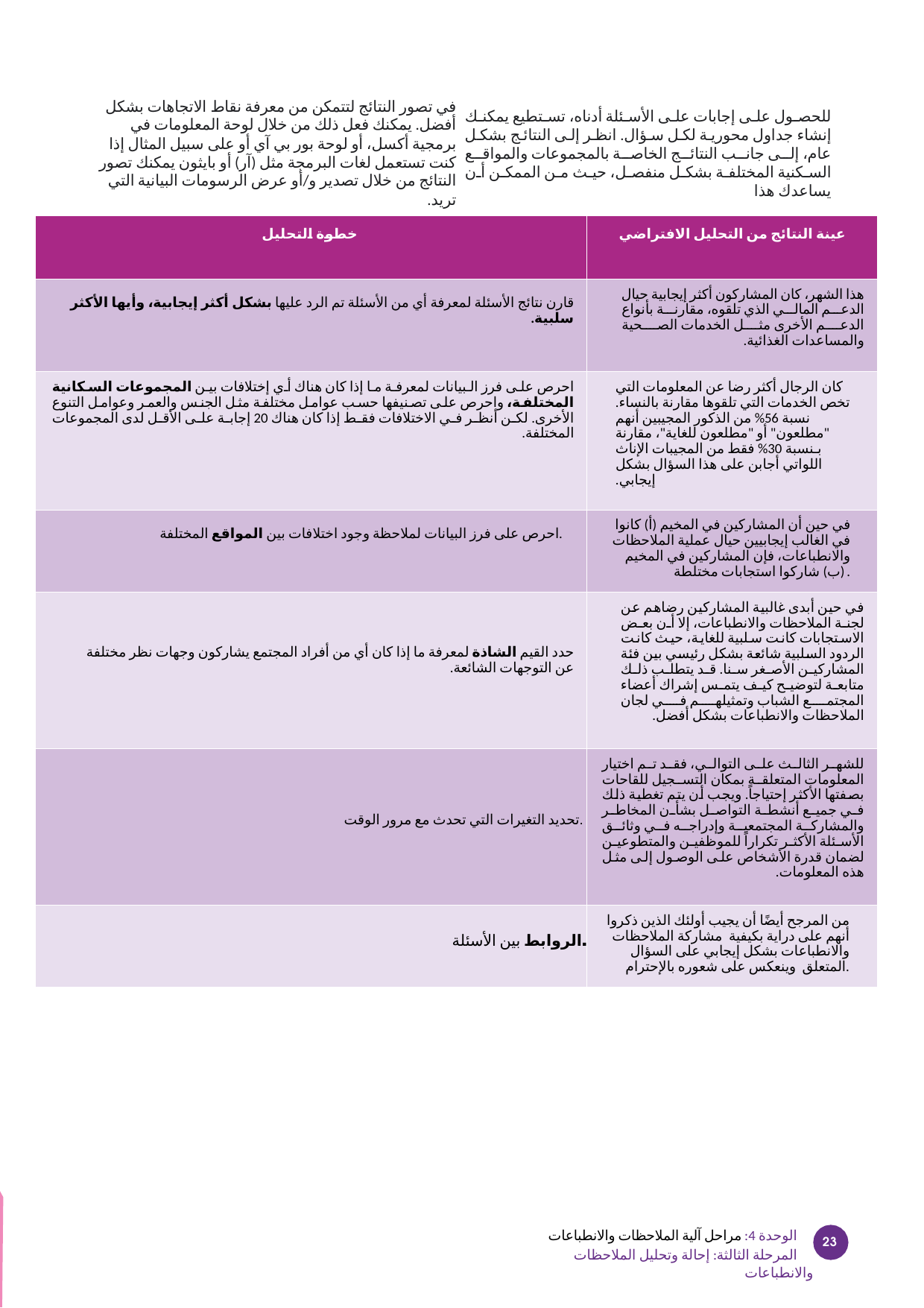

في تصور النتائج لتتمكن من معرفة نقاط الاتجاهات بشكل أفضل. يمكنك فعل ذلك من خلال لوحة المعلومات في برمجية أكسل، أو لوحة بور بي آي أو على سبيل المثال إذا كنت تستعمل لغات البرمجة مثل (آر) أو بايثون يمكنك تصور النتائج من خلال تصدير و/أو عرض الرسومات البيانية التي تريد.
للحصول على إجابات على الأسئلة أدناه، تستطيع يمكنك إنشاء جداول محورية لكل سؤال. انظر إلى النتائج بشكل عام، إلى جانب النتائج الخاصة بالمجموعات والمواقع السكنية المختلفة بشكل منفصل، حيث من الممكن أن يساعدك هذا
| خطوة التحليل | عينة النتائج من التحليل الافتراضي |
| --- | --- |
| قارن نتائج الأسئلة لمعرفة أي من الأسئلة تم الرد عليها بشكل أكثر إيجابية، وأيها الأكثر سلبية. | هذا الشهر، كان المشاركون أكثر إيجابية حيال الدعم المالي الذي تلقوه، مقارنة بأنواع الدعم الأخرى مثل الخدمات الصحية والمساعدات الغذائية. |
| احرص على فرز البيانات لمعرفة ما إذا كان هناك أي إختلافات بين المجموعات السكانية المختلفة، واحرص على تصنيفها حسب عوامل مختلفة مثل الجنس والعمر وعوامل التنوع الأخرى. لكن أنظر في الاختلافات فقط إذا كان هناك 20 إجابة على الأقل لدى المجموعات المختلفة. | كان الرجال أكثر رضا عن المعلومات التي تخص الخدمات التي تلقوها مقارنة بالنساء. نسبة 56% من الذكور المجيبين أنهم "مطلعون" أو "مطلعون للغاية"، مقارنة بـنسبة 30% فقط من المجيبات الإناث اللواتي أجابن على هذا السؤال بشكل إيجابي. |
| احرص على فرز البيانات لملاحظة وجود اختلافات بين المواقع المختلفة. | في حين أن المشاركين في المخيم (أ) كانوا في الغالب إيجابيين حيال عملية الملاحظات والانطباعات، فإن المشاركين في المخيم (ب) شاركوا استجابات مختلطة. |
| حدد القيم الشاذة لمعرفة ما إذا كان أي من أفراد المجتمع يشاركون وجهات نظر مختلفة عن التوجهات الشائعة. | في حين أبدى غالبية المشاركين رضاهم عن لجنة الملاحظات والانطباعات، إلا أن بعض الاستجابات كانت سلبية للغاية، حيث كانت الردود السلبية شائعة بشكل رئيسي بين فئة المشاركين الأصغر سنا. قد يتطلب ذلك متابعة لتوضيح كيف يتمس إشراك أعضاء المجتمع الشباب وتمثيلهم في لجان الملاحظات والانطباعات بشكل أفضل. |
| تحديد التغيرات التي تحدث مع مرور الوقت. | للشهر الثالث على التوالي، فقد تم اختيار المعلومات المتعلقة بمكان التسجيل للقاحات بصفتها الأكثر إحتياجاً. ويجب أن يتم تغطية ذلك في جميع أنشطة التواصل بشأن المخاطر والمشاركة المجتمعية وإدراجه في وثائق الأسئلة الأكثر تكراراً للموظفين والمتطوعين لضمان قدرة الأشخاص على الوصول إلى مثل هذه المعلومات. |
| الروابط بين الأسئلة. | من المرجح أيضًا أن يجيب أولئك الذين ذكروا أنهم على دراية بكيفية مشاركة الملاحظات والانطباعات بشكل إيجابي على السؤال المتعلق وينعكس على شعوره بالإحترام. |

الوحدة 4: مراحل آلية الملاحظات والانطباعات
المرحلة الثالثة: إحالة وتحليل الملاحظات والانطباعات

23